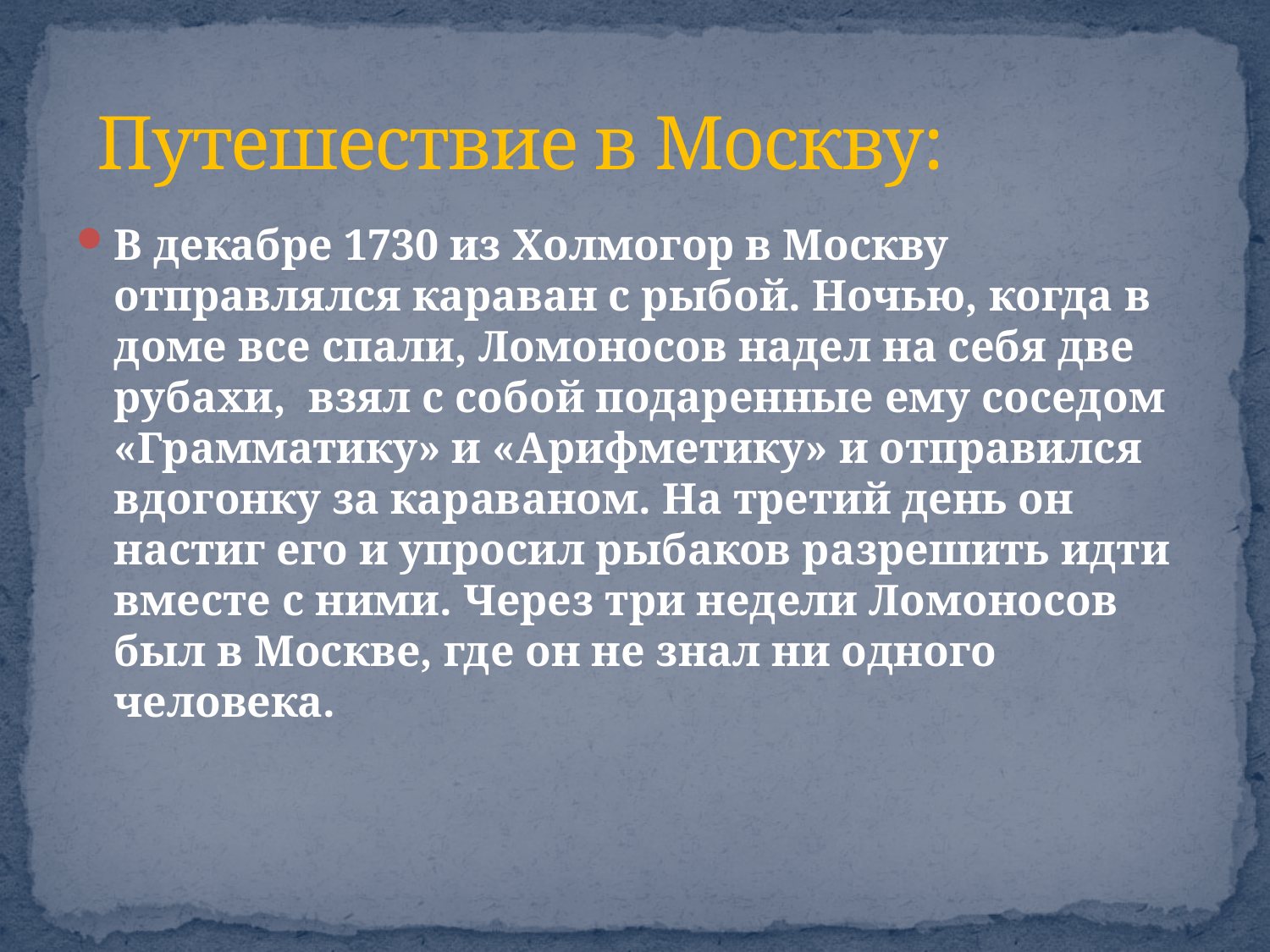

# Путешествие в Москву:
В декабре 1730 из Холмогор в Москву отправлялся караван с рыбой. Ночью, когда в доме все спали, Ломоносов надел на себя две рубахи,  взял с собой подаренные ему соседом «Грамматику» и «Арифметику» и отправился вдогонку за караваном. На третий день он настиг его и упросил рыбаков разрешить идти вместе с ними. Через три недели Ломоносов был в Москве, где он не знал ни одного человека.